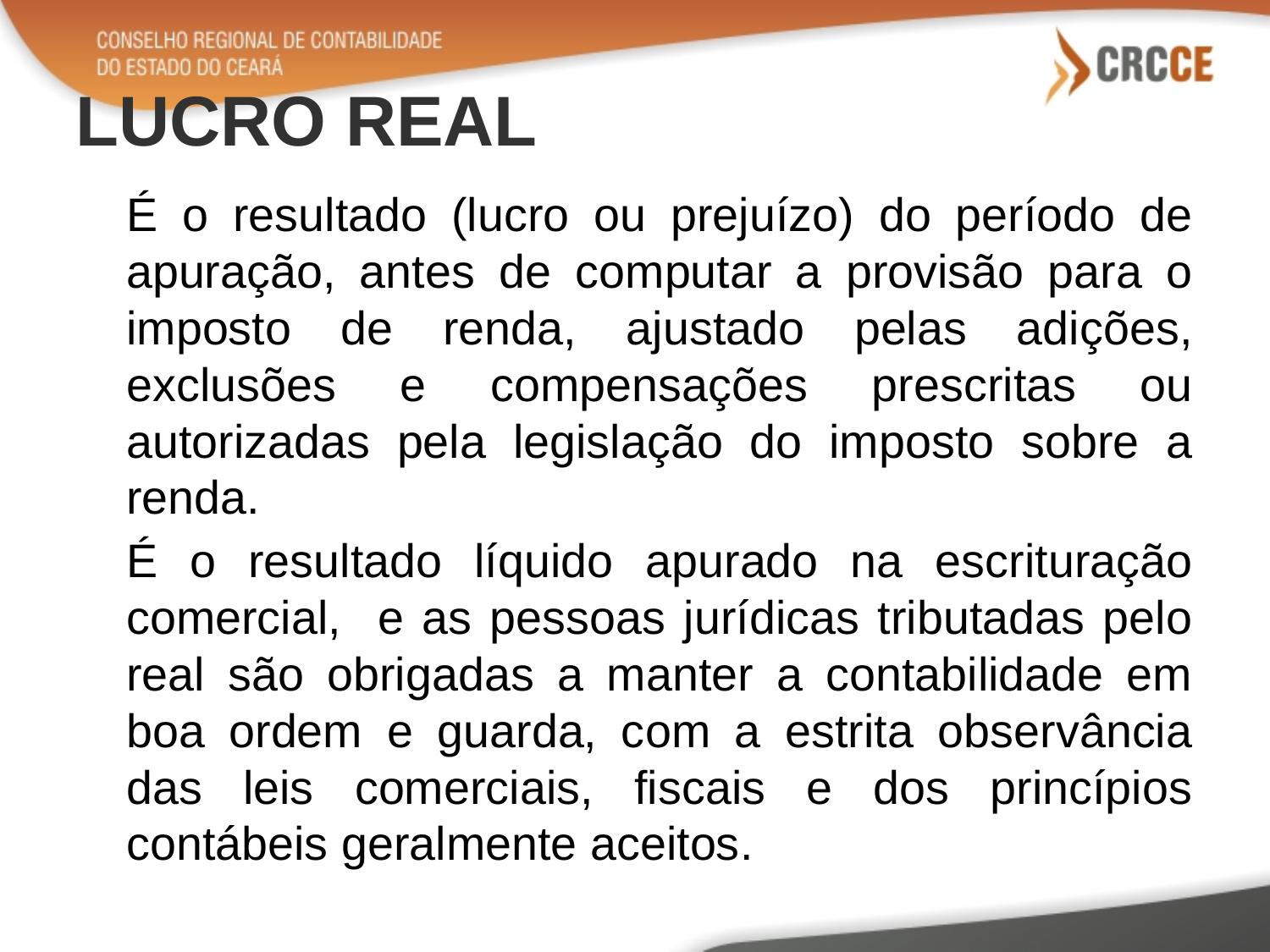

# LUCRO REAL
	É o resultado (lucro ou prejuízo) do período de apuração, antes de computar a provisão para o imposto de renda, ajustado pelas adições, exclusões e compensações prescritas ou autorizadas pela legislação do imposto sobre a renda.
	É o resultado líquido apurado na escrituração comercial,  e as pessoas jurídicas tributadas pelo real são obrigadas a manter a contabilidade em boa ordem e guarda, com a estrita observância das leis comerciais, fiscais e dos princípios contábeis geralmente aceitos.